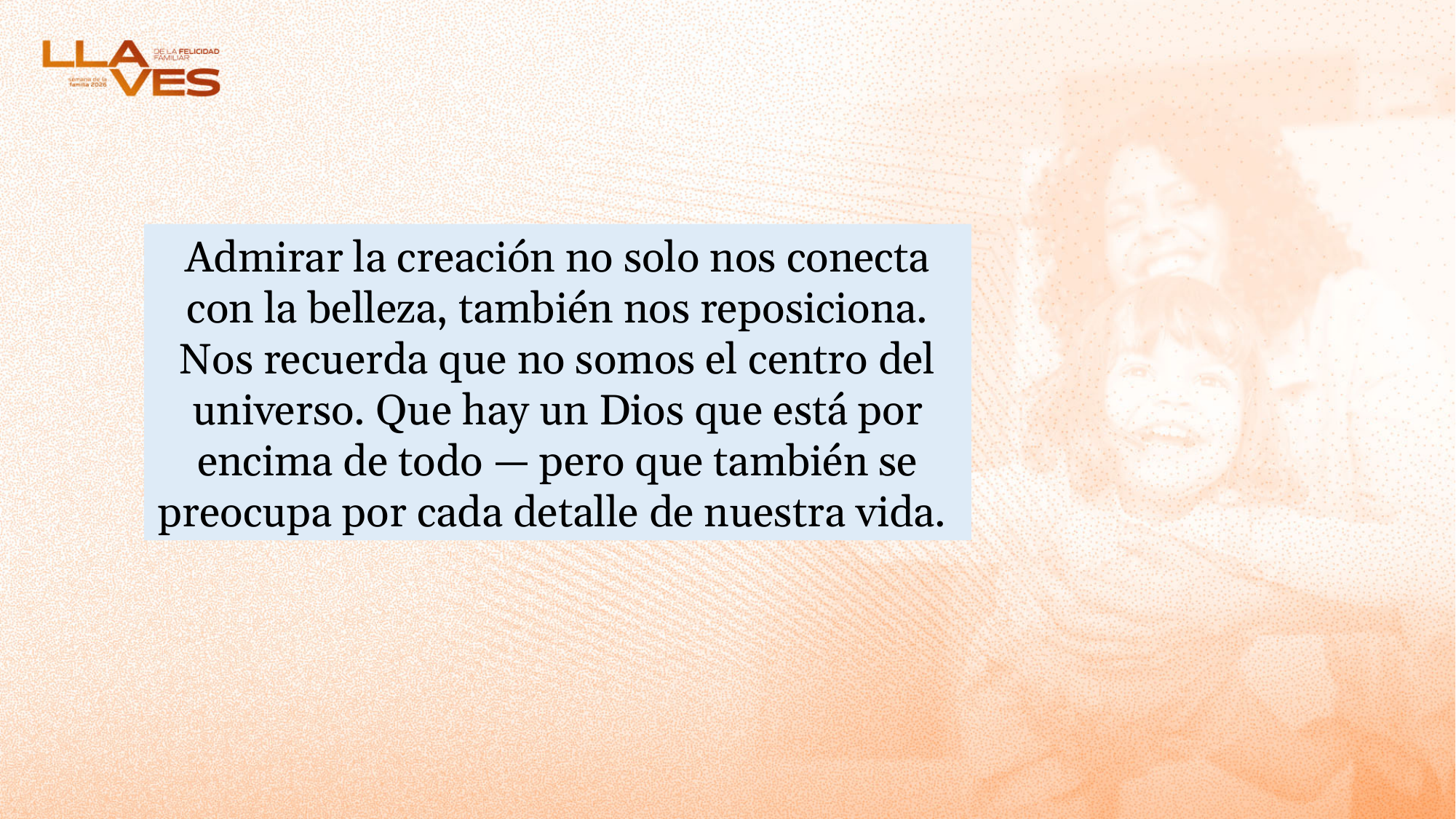

Admirar la creación no solo nos conecta con la belleza, también nos reposiciona. Nos recuerda que no somos el centro del universo. Que hay un Dios que está por encima de todo — pero que también se preocupa por cada detalle de nuestra vida.